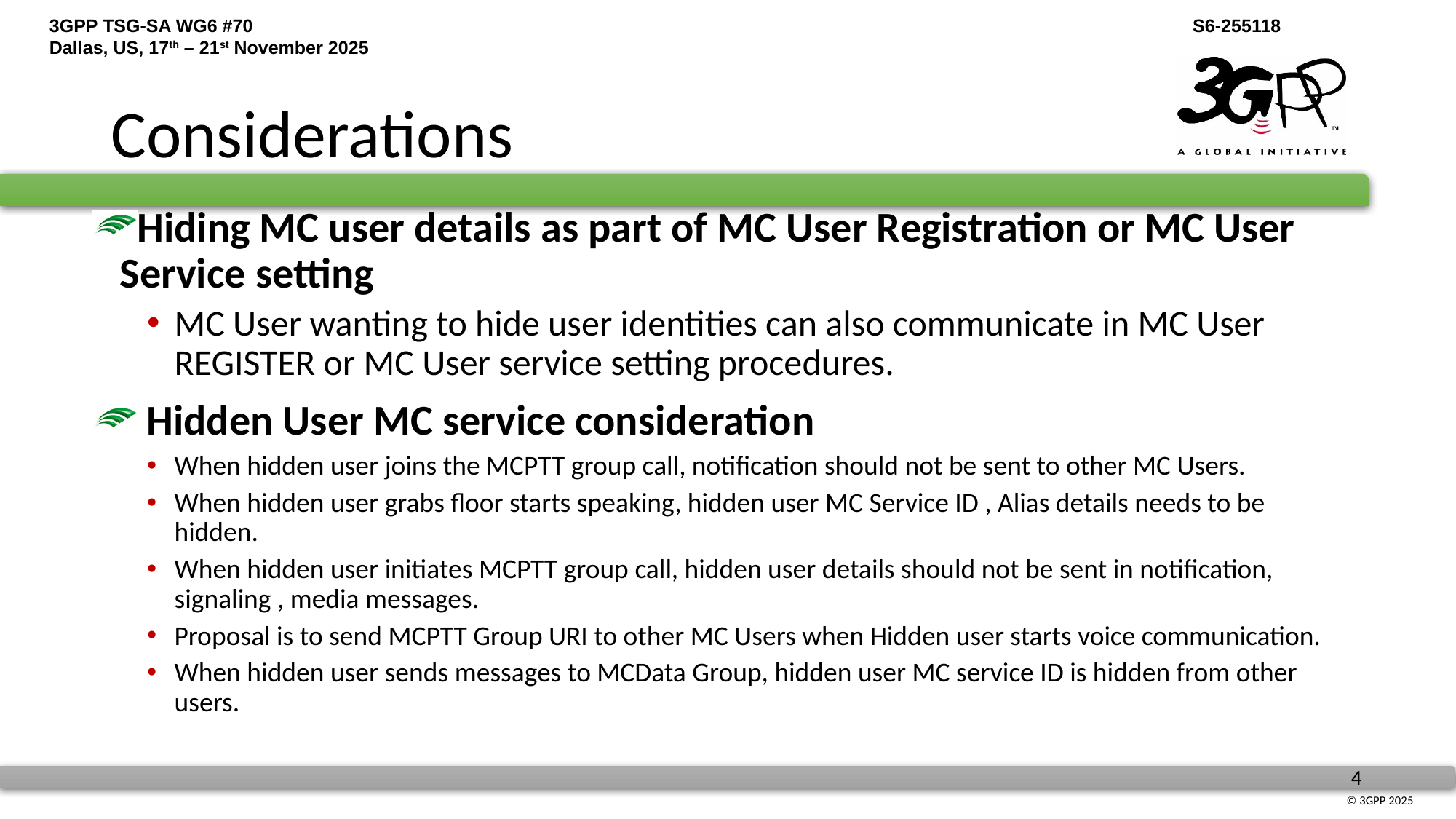

# Considerations
Hiding MC user details as part of MC User Registration or MC User Service setting
MC User wanting to hide user identities can also communicate in MC User REGISTER or MC User service setting procedures.
 Hidden User MC service consideration
When hidden user joins the MCPTT group call, notification should not be sent to other MC Users.
When hidden user grabs floor starts speaking, hidden user MC Service ID , Alias details needs to be hidden.
When hidden user initiates MCPTT group call, hidden user details should not be sent in notification, signaling , media messages.
Proposal is to send MCPTT Group URI to other MC Users when Hidden user starts voice communication.
When hidden user sends messages to MCData Group, hidden user MC service ID is hidden from other users.